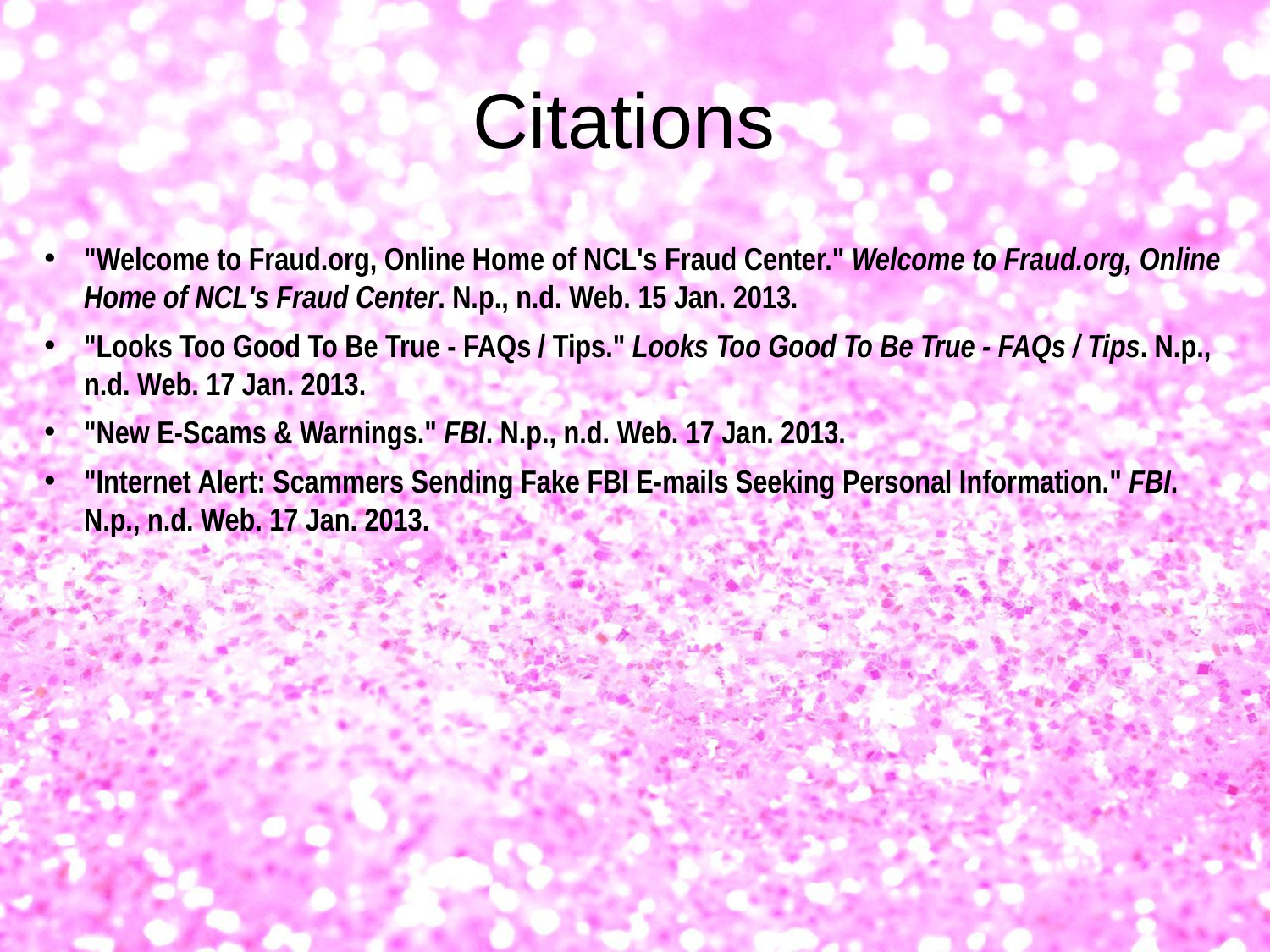

# Citations
"Welcome to Fraud.org, Online Home of NCL's Fraud Center." Welcome to Fraud.org, Online Home of NCL's Fraud Center. N.p., n.d. Web. 15 Jan. 2013.
"Looks Too Good To Be True - FAQs / Tips." Looks Too Good To Be True - FAQs / Tips. N.p., n.d. Web. 17 Jan. 2013.
"New E-Scams & Warnings." FBI. N.p., n.d. Web. 17 Jan. 2013.
"Internet Alert: Scammers Sending Fake FBI E-mails Seeking Personal Information." FBI. N.p., n.d. Web. 17 Jan. 2013.